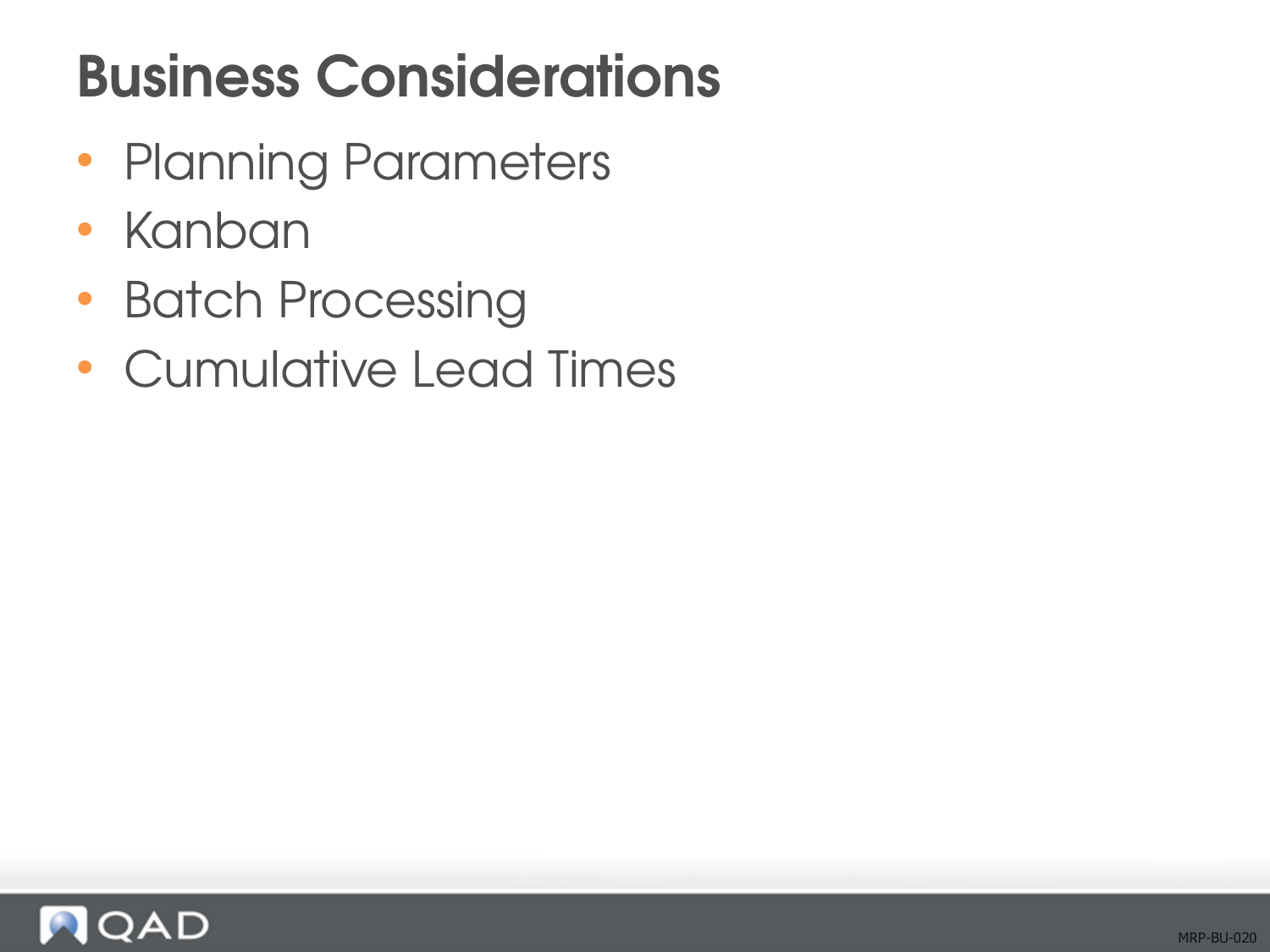

# Business Considerations
Planning Parameters
Kanban
Batch Processing
Cumulative Lead Times

MRP-BU-020